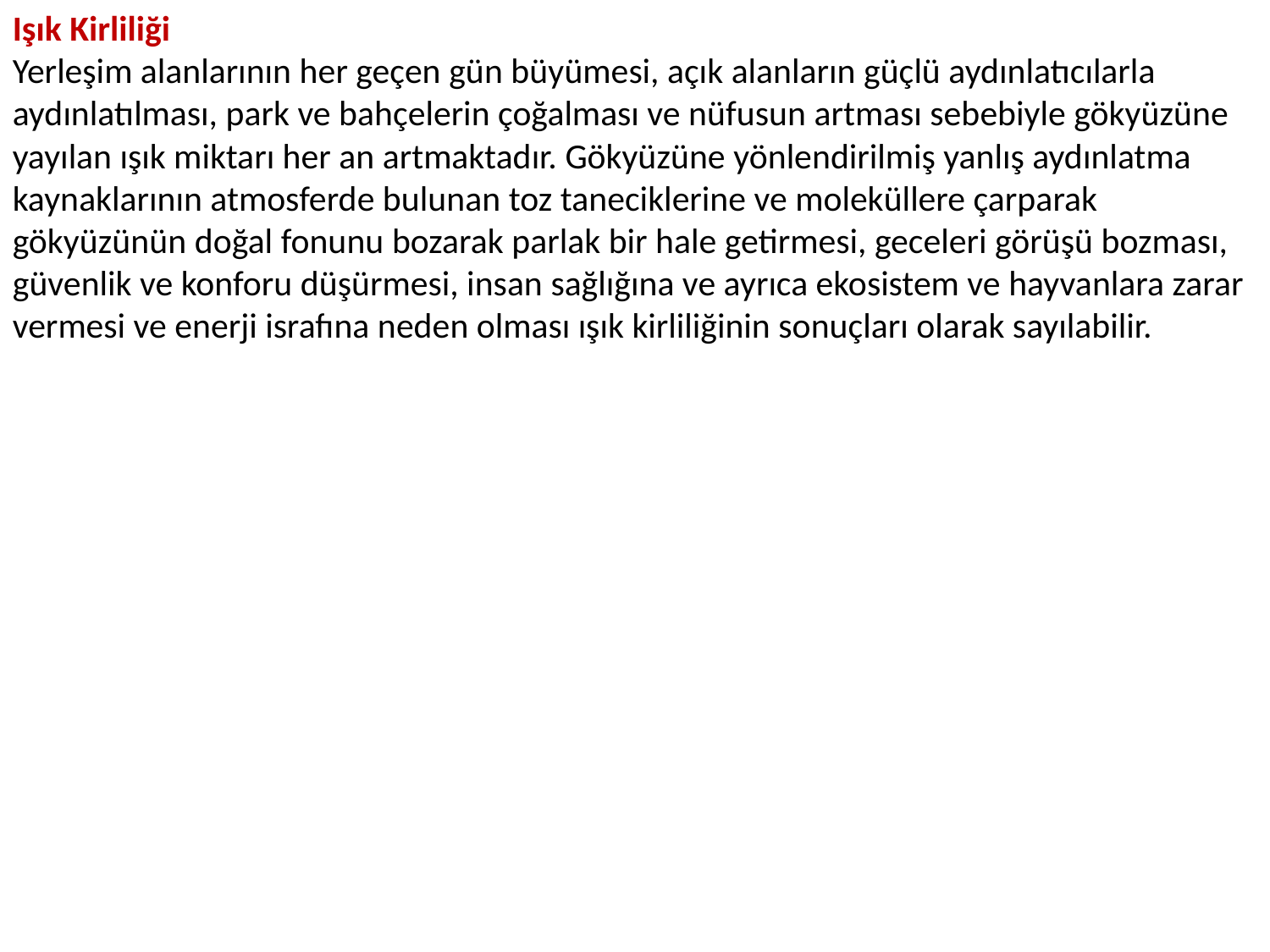

Işık Kirliliği
Yerleşim alanlarının her geçen gün büyümesi, açık alanların güçlü aydınlatıcılarla aydınlatılması, park ve bahçelerin çoğalması ve nüfusun artması sebebiyle gökyüzüne yayılan ışık miktarı her an artmaktadır. Gökyüzüne yönlendirilmiş yanlış aydınlatma kaynaklarının atmosferde bulunan toz taneciklerine ve moleküllere çarparak gökyüzünün doğal fonunu bozarak parlak bir hale getirmesi, geceleri görüşü bozması, güvenlik ve konforu düşürmesi, insan sağlığına ve ayrıca ekosistem ve hayvanlara zarar vermesi ve enerji israfına neden olması ışık kirliliğinin sonuçları olarak sayılabilir.